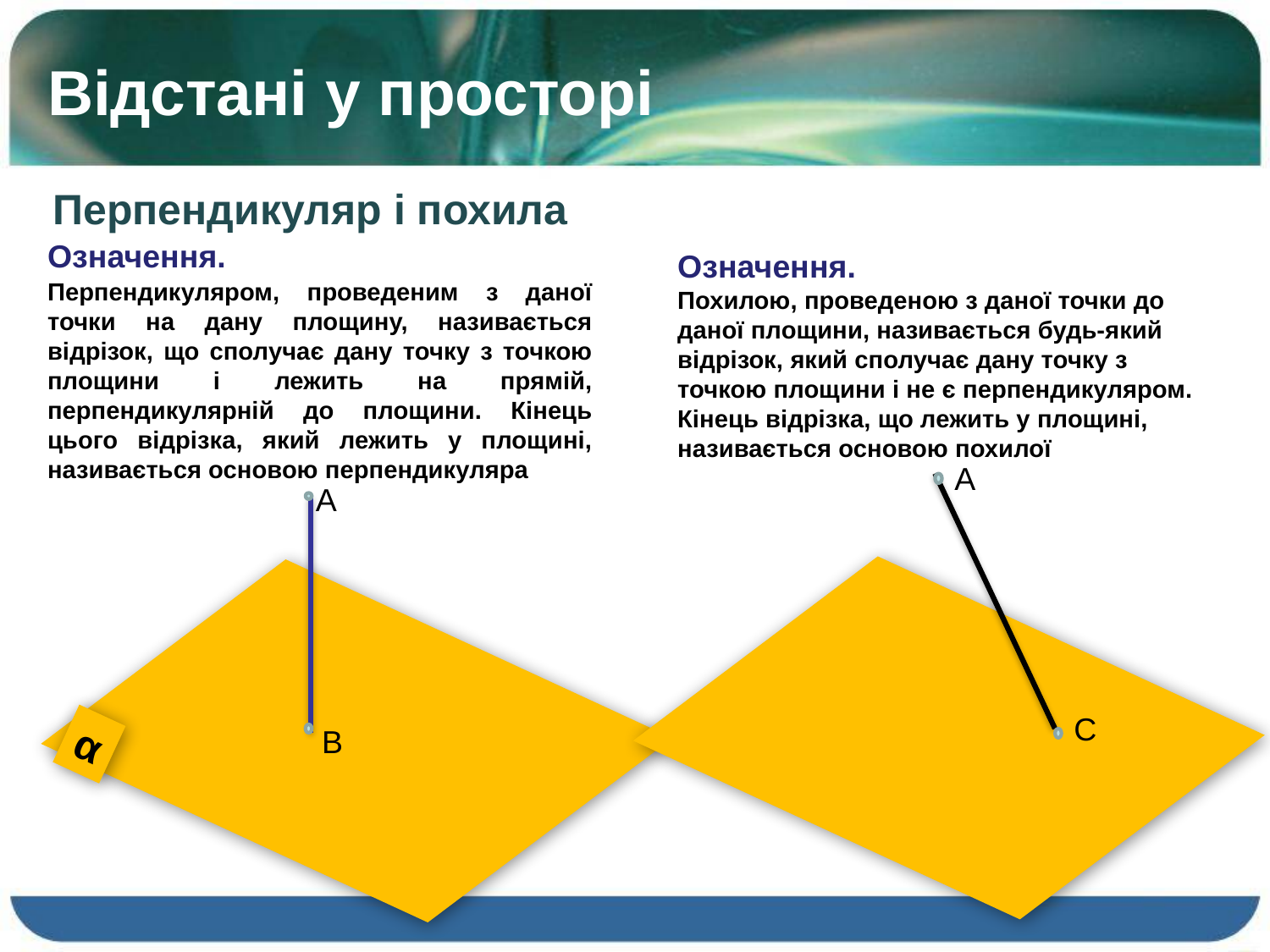

Відстані у просторі
Перпендикуляр і похила
Означення.
Перпендикуляром, проведеним з даної точки на дану площину, називається відрізок, що сполучає дану точку з точкою площини і лежить на прямій, перпендикулярній до площини. Кінець цього відрізка, який лежить у площині, називається основою перпендикуляра
Означення.
Похилою, проведеною з даної точки до даної площини, називається будь-який відрізок, який сполучає дану точку з точкою площини і не є перпендикуляром. Кінець відрізка, що лежить у площині, називається основою похилої
А
А

α
С
В